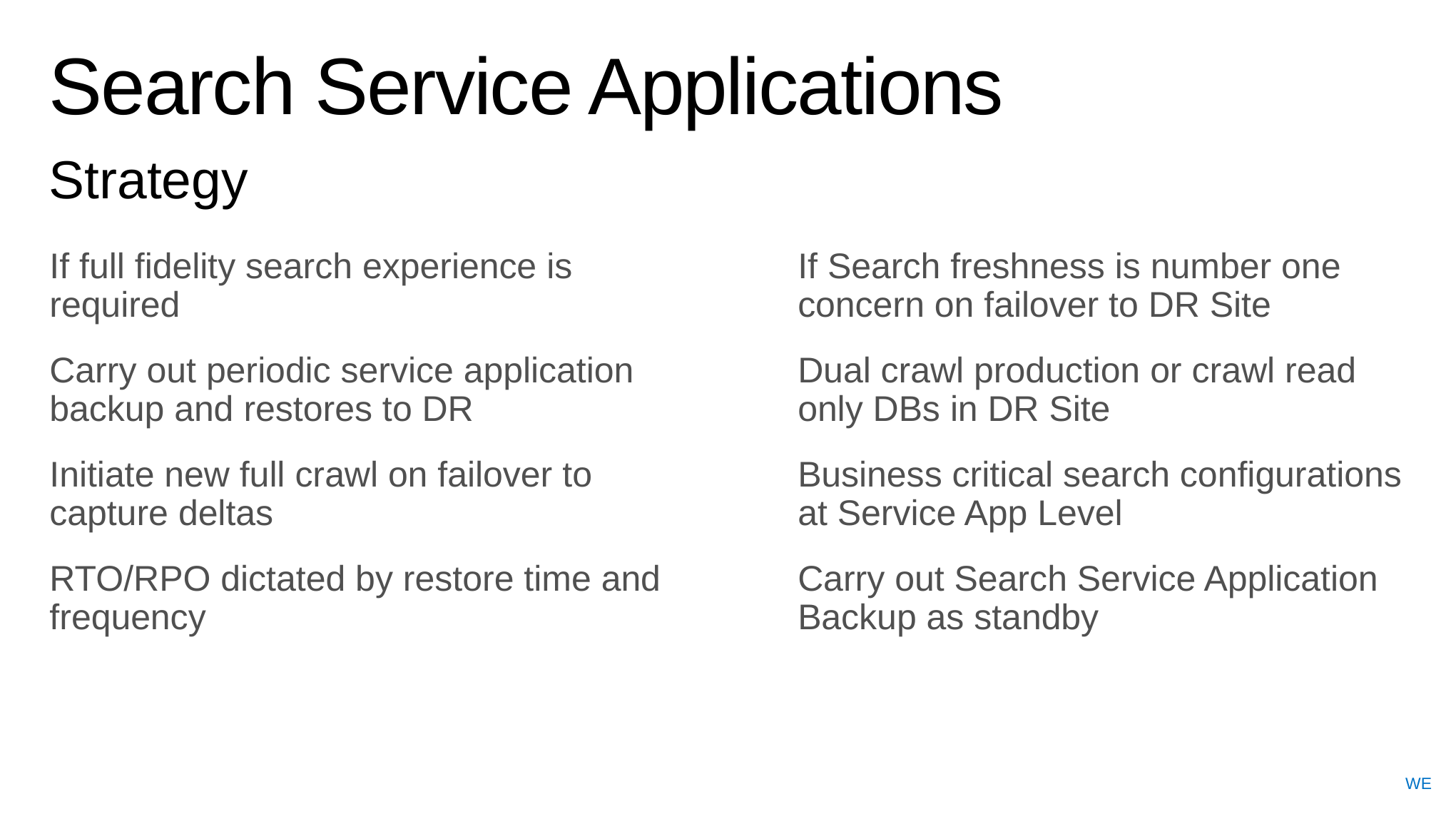

# Search Service Applications
Strategy
If full fidelity search experience is required
Carry out periodic service application backup and restores to DR
Initiate new full crawl on failover to capture deltas
RTO/RPO dictated by restore time and frequency

If Search freshness is number one concern on failover to DR Site
Dual crawl production or crawl read only DBs in DR Site
Business critical search configurations at Service App Level
Carry out Search Service Application Backup as standby

WE